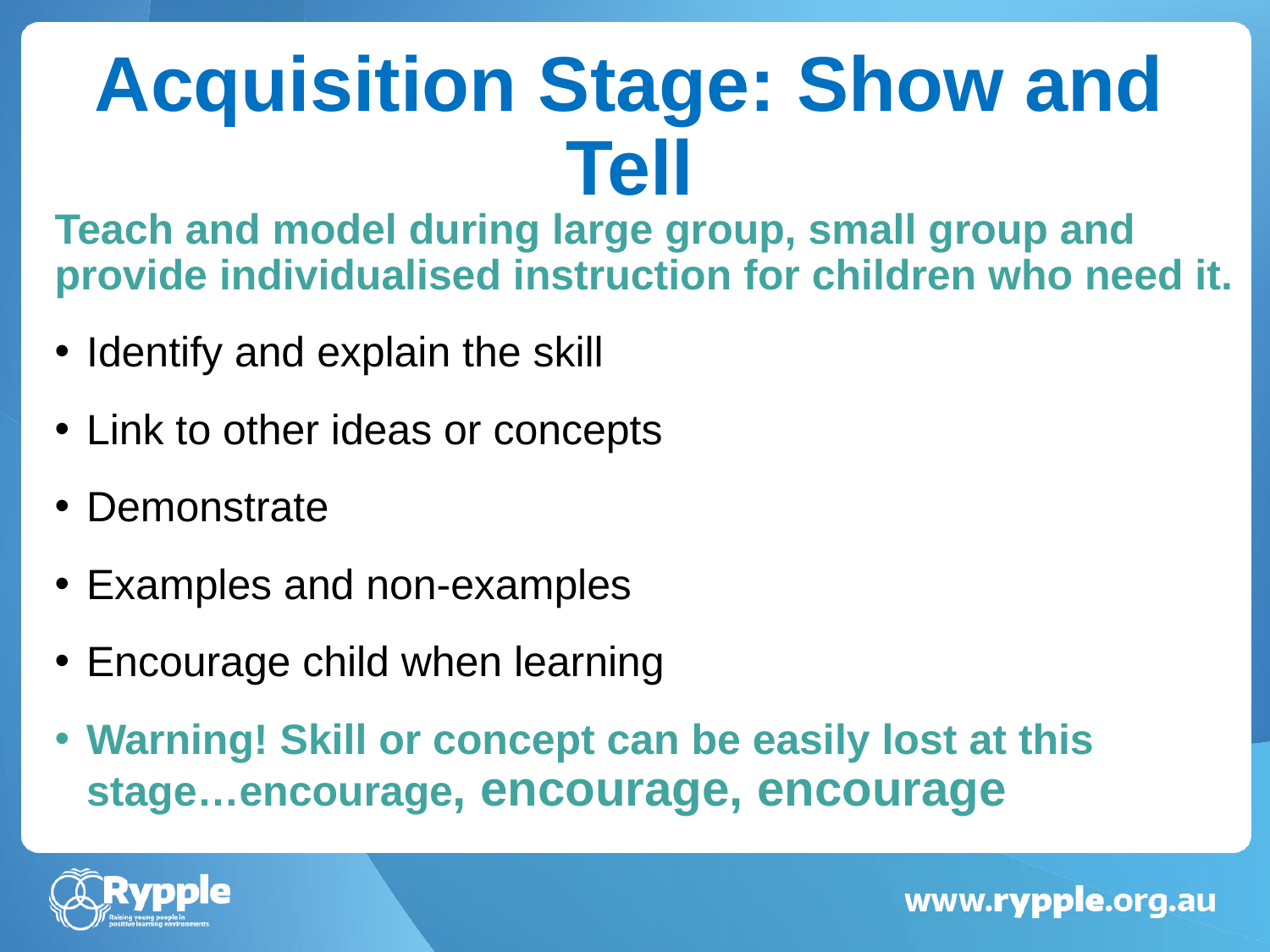

# Acquisition Stage: Show and Tell
Teach and model during large group, small group and provide individualised instruction for children who need it.
Identify and explain the skill
Link to other ideas or concepts
Demonstrate
Examples and non-examples
Encourage child when learning
Warning! Skill or concept can be easily lost at this stage…encourage, encourage, encourage